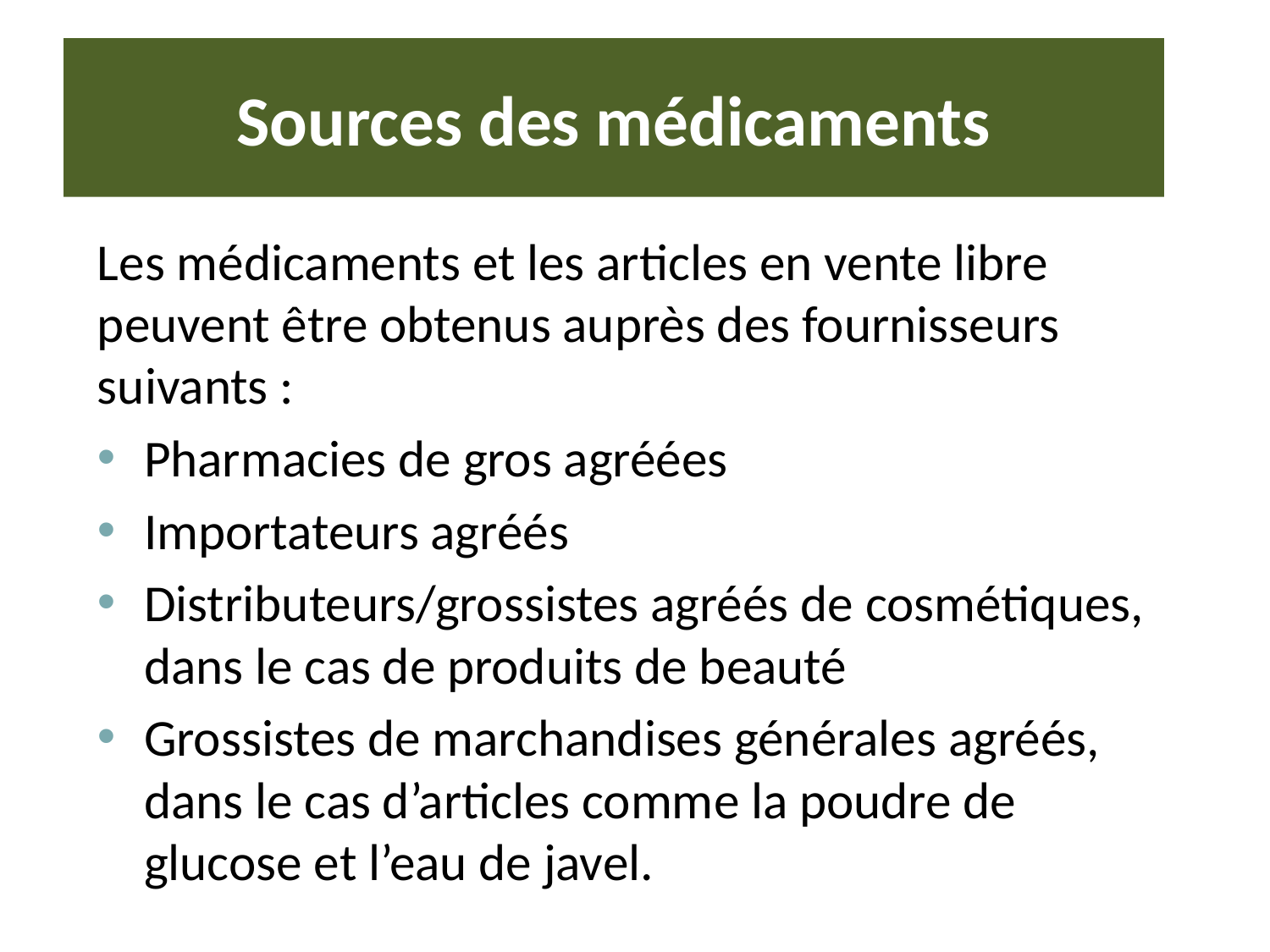

# Sources des médicaments
Les médicaments et les articles en vente libre peuvent être obtenus auprès des fournisseurs suivants :
Pharmacies de gros agréées
Importateurs agréés
Distributeurs/grossistes agréés de cosmétiques, dans le cas de produits de beauté
Grossistes de marchandises générales agréés, dans le cas d’articles comme la poudre de glucose et l’eau de javel.